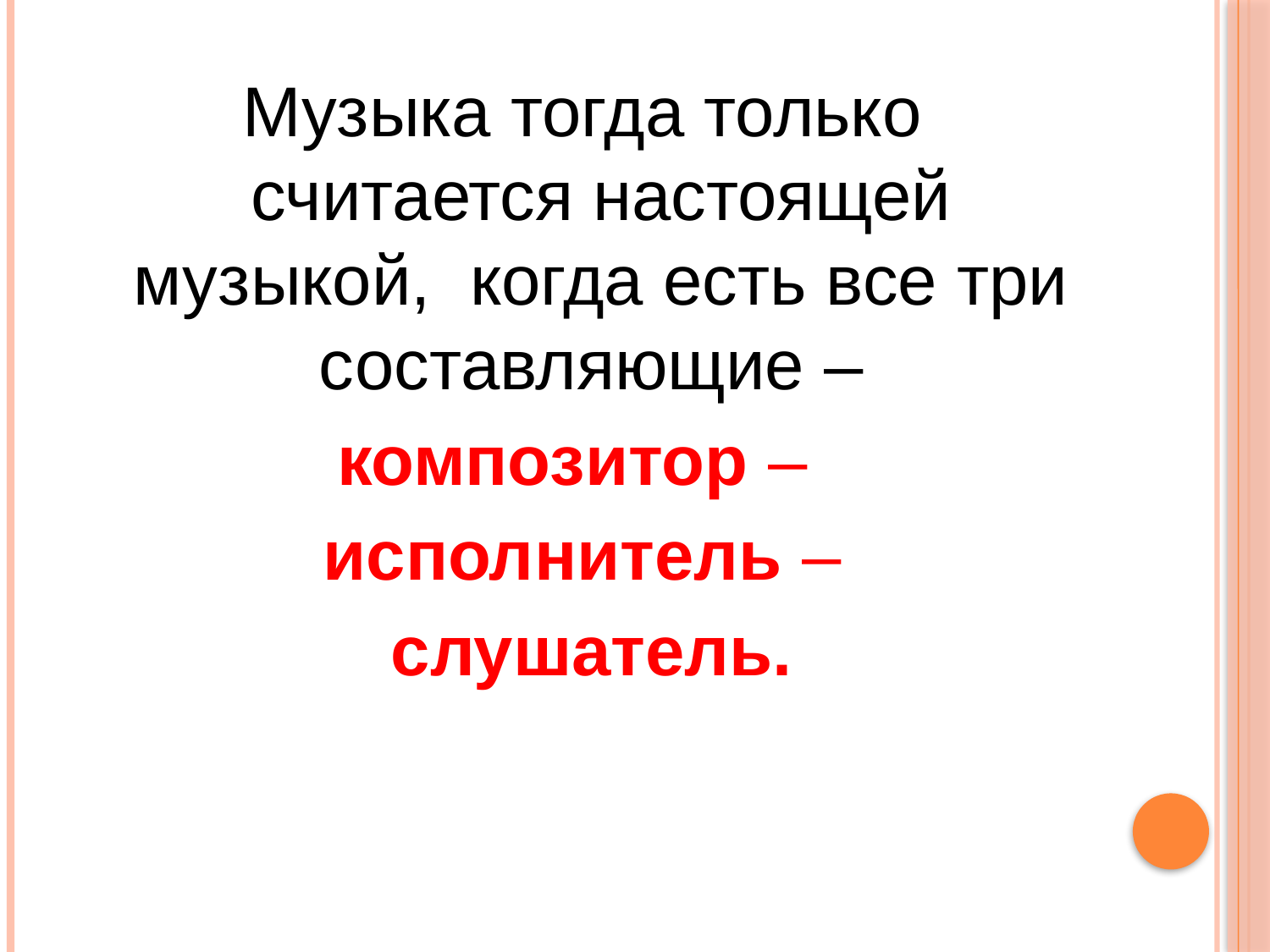

#
Музыка тогда только считается настоящей музыкой,  когда есть все три составляющие –
композитор –
исполнитель –
 слушатель.